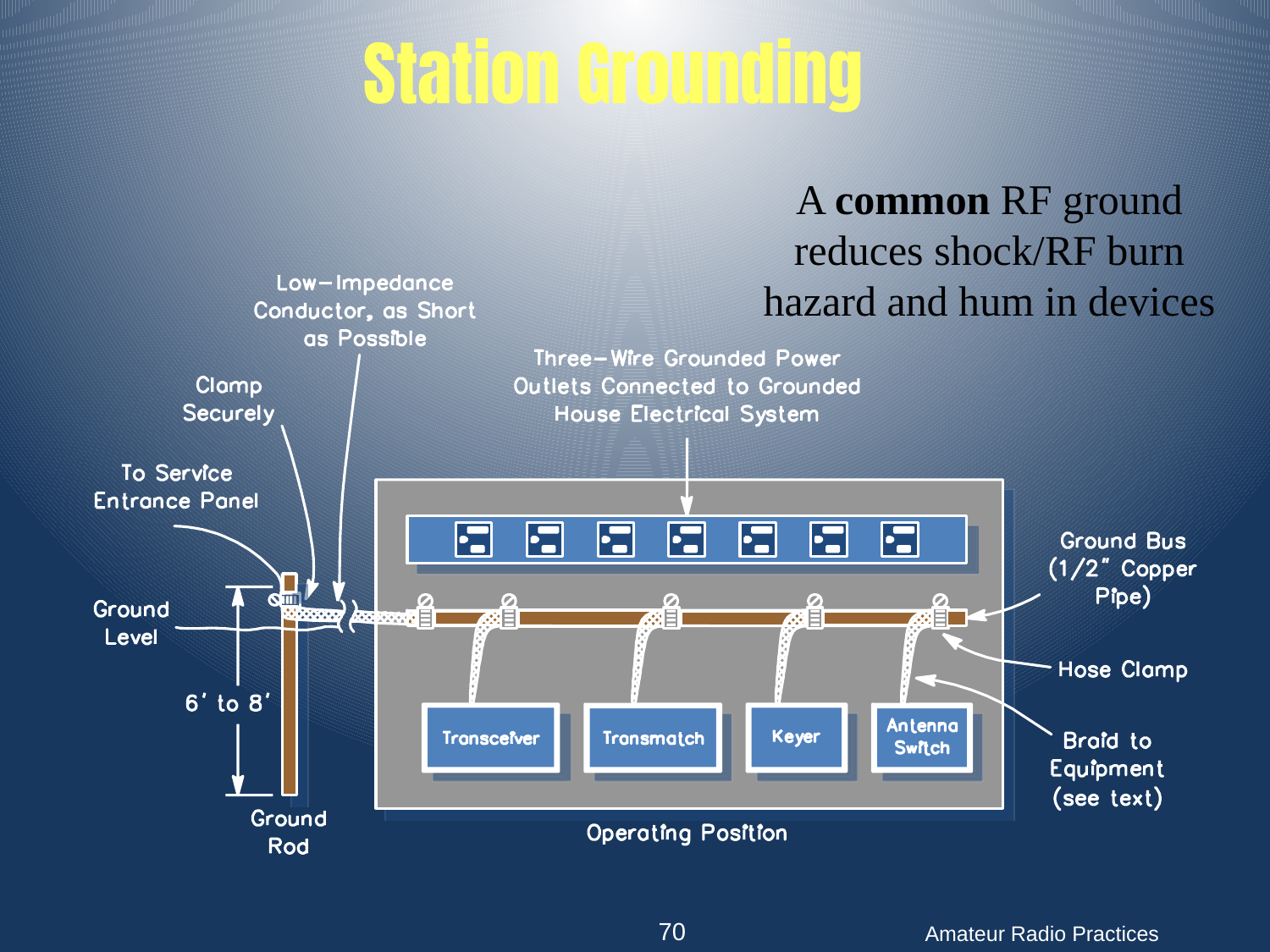

Station Grounding
A common RF ground reduces shock/RF burn hazard and hum in devices

Amateur Radio Practices
70